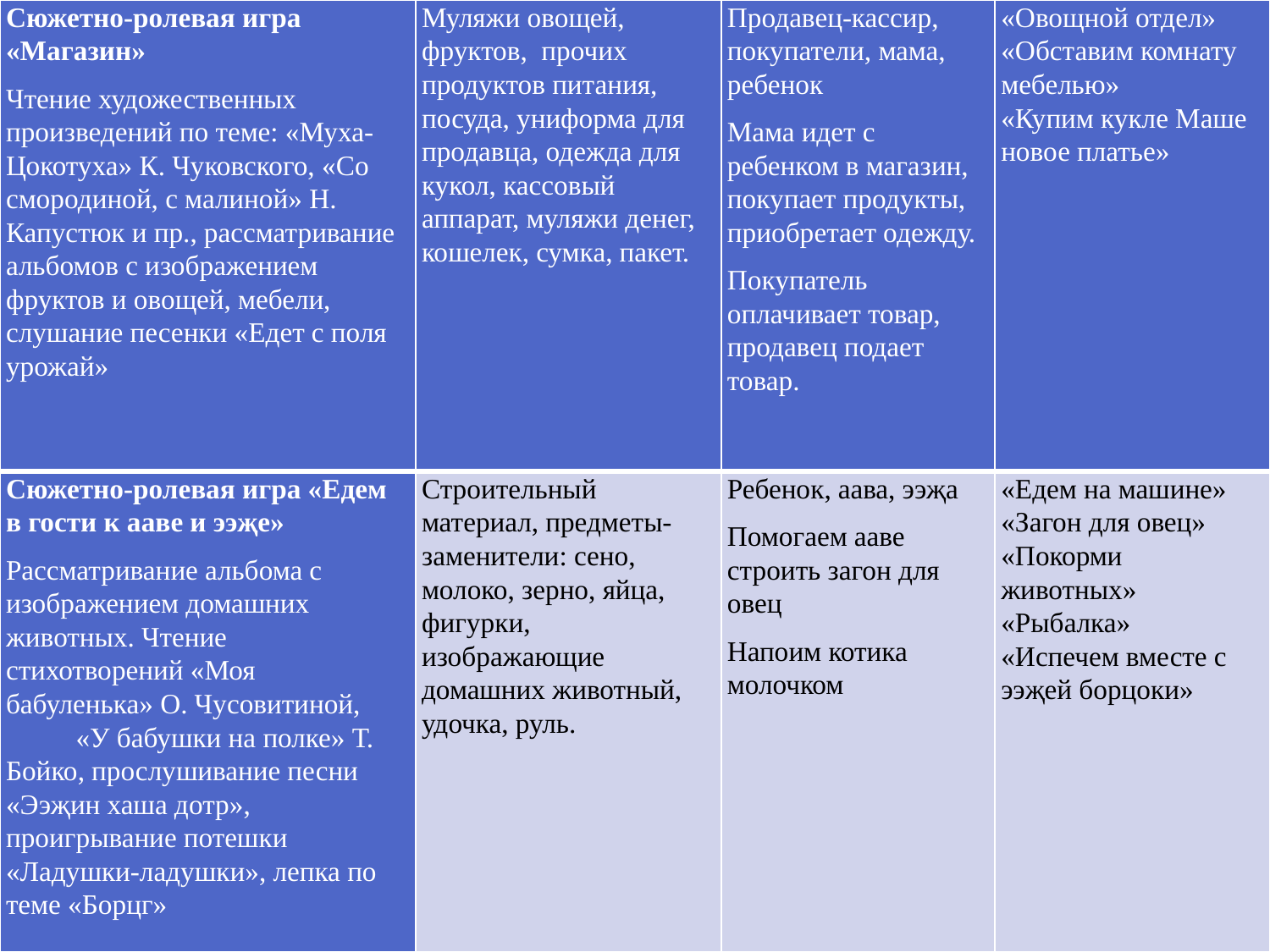

| Сюжетно-ролевая игра «Магазин» Чтение художественных произведений по теме: «Муха-Цокотуха» К. Чуковского, «Со смородиной, с малиной» Н. Капустюк и пр., рассматривание альбомов с изображением фруктов и овощей, мебели, слушание песенки «Едет с поля урожай» | Муляжи овощей, фруктов, прочих продуктов питания, посуда, униформа для продавца, одежда для кукол, кассовый аппарат, муляжи денег, кошелек, сумка, пакет. | Продавец-кассир, покупатели, мама, ребенок Мама идет с ребенком в магазин, покупает продукты, приобретает одежду. Покупатель оплачивает товар, продавец подает товар. | «Овощной отдел» «Обставим комнату мебелью» «Купим кукле Маше новое платье» |
| --- | --- | --- | --- |
| Сюжетно-ролевая игра «Едем в гости к ааве и ээҗе» Рассматривание альбома с изображением домашних животных. Чтение стихотворений «Моя бабуленька» О. Чусовитиной, «У бабушки на полке» Т. Бойко, прослушивание песни «Ээҗин хаша дотр», проигрывание потешки «Ладушки-ладушки», лепка по теме «Борцг» | Строительный материал, предметы-заменители: сено, молоко, зерно, яйца, фигурки, изображающие домашних животный, удочка, руль. | Ребенок, аава, ээҗа Помогаем ааве строить загон для овец Напоим котика молочком | «Едем на машине» «Загон для овец» «Покорми животных» «Рыбалка» «Испечем вместе с ээҗей борцоки» |
#